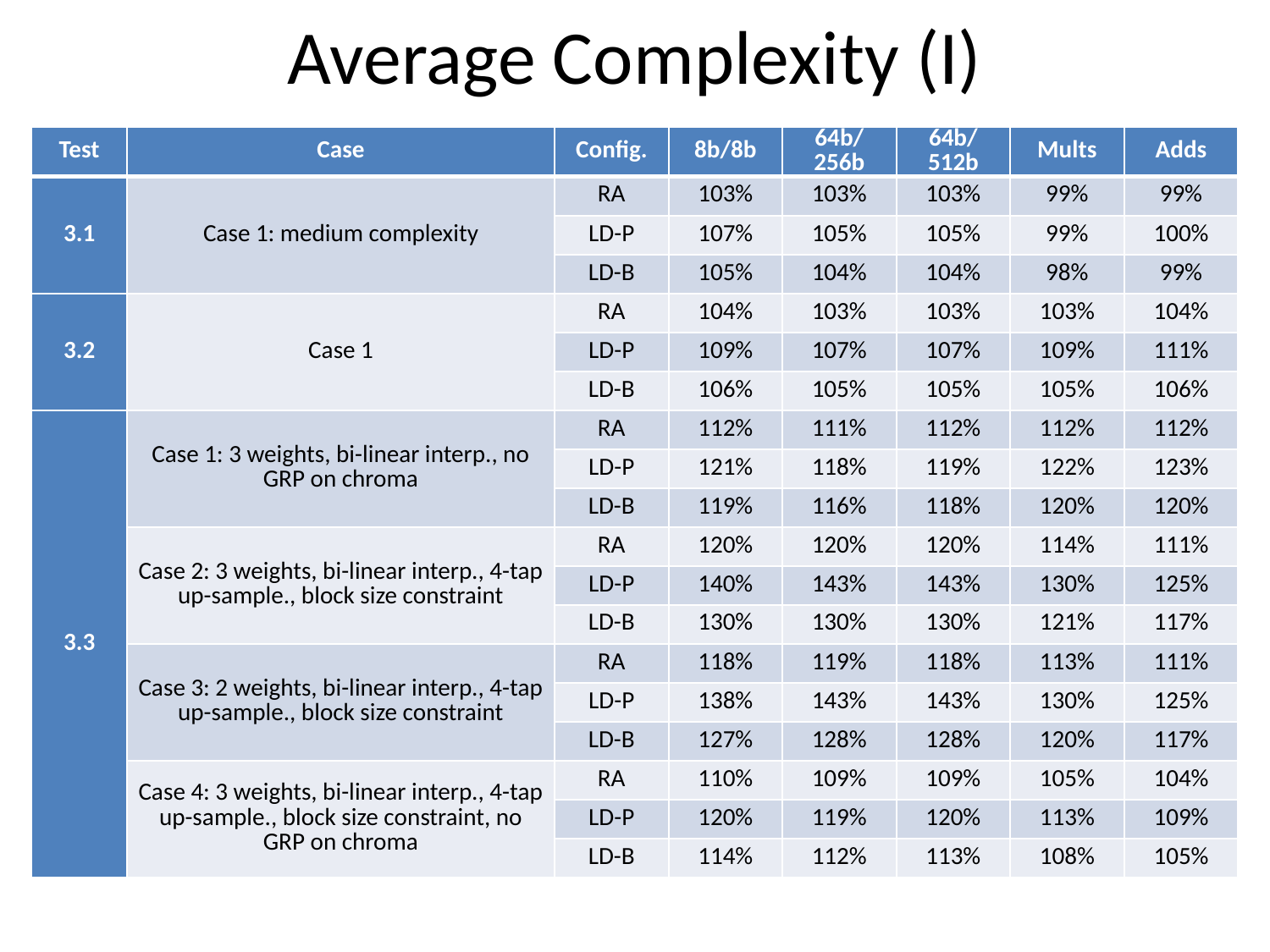

Average Complexity (I)
| Test | Case | Config. | 8b/8b | 64b/256b | 64b/512b | Mults | Adds |
| --- | --- | --- | --- | --- | --- | --- | --- |
| 3.1 | Case 1: medium complexity | RA | 103% | 103% | 103% | 99% | 99% |
|  |  | LD-P | 107% | 105% | 105% | 99% | 100% |
|  |  | LD-B | 105% | 104% | 104% | 98% | 99% |
| 3.2 | Case 1 | RA | 104% | 103% | 103% | 103% | 104% |
|  |  | LD-P | 109% | 107% | 107% | 109% | 111% |
|  |  | LD-B | 106% | 105% | 105% | 105% | 106% |
| 3.3 | Case 1: 3 weights, bi-linear interp., no GRP on chroma | RA | 112% | 111% | 112% | 112% | 112% |
|  |  | LD-P | 121% | 118% | 119% | 122% | 123% |
|  |  | LD-B | 119% | 116% | 118% | 120% | 120% |
|  | Case 2: 3 weights, bi-linear interp., 4-tap up-sample., block size constraint | RA | 120% | 120% | 120% | 114% | 111% |
|  |  | LD-P | 140% | 143% | 143% | 130% | 125% |
|  |  | LD-B | 130% | 130% | 130% | 121% | 117% |
|  | Case 3: 2 weights, bi-linear interp., 4-tap up-sample., block size constraint | RA | 118% | 119% | 118% | 113% | 111% |
|  |  | LD-P | 138% | 143% | 143% | 130% | 125% |
|  |  | LD-B | 127% | 128% | 128% | 120% | 117% |
|  | Case 4: 3 weights, bi-linear interp., 4-tap up-sample., block size constraint, no GRP on chroma | RA | 110% | 109% | 109% | 105% | 104% |
|  |  | LD-P | 120% | 119% | 120% | 113% | 109% |
|  |  | LD-B | 114% | 112% | 113% | 108% | 105% |